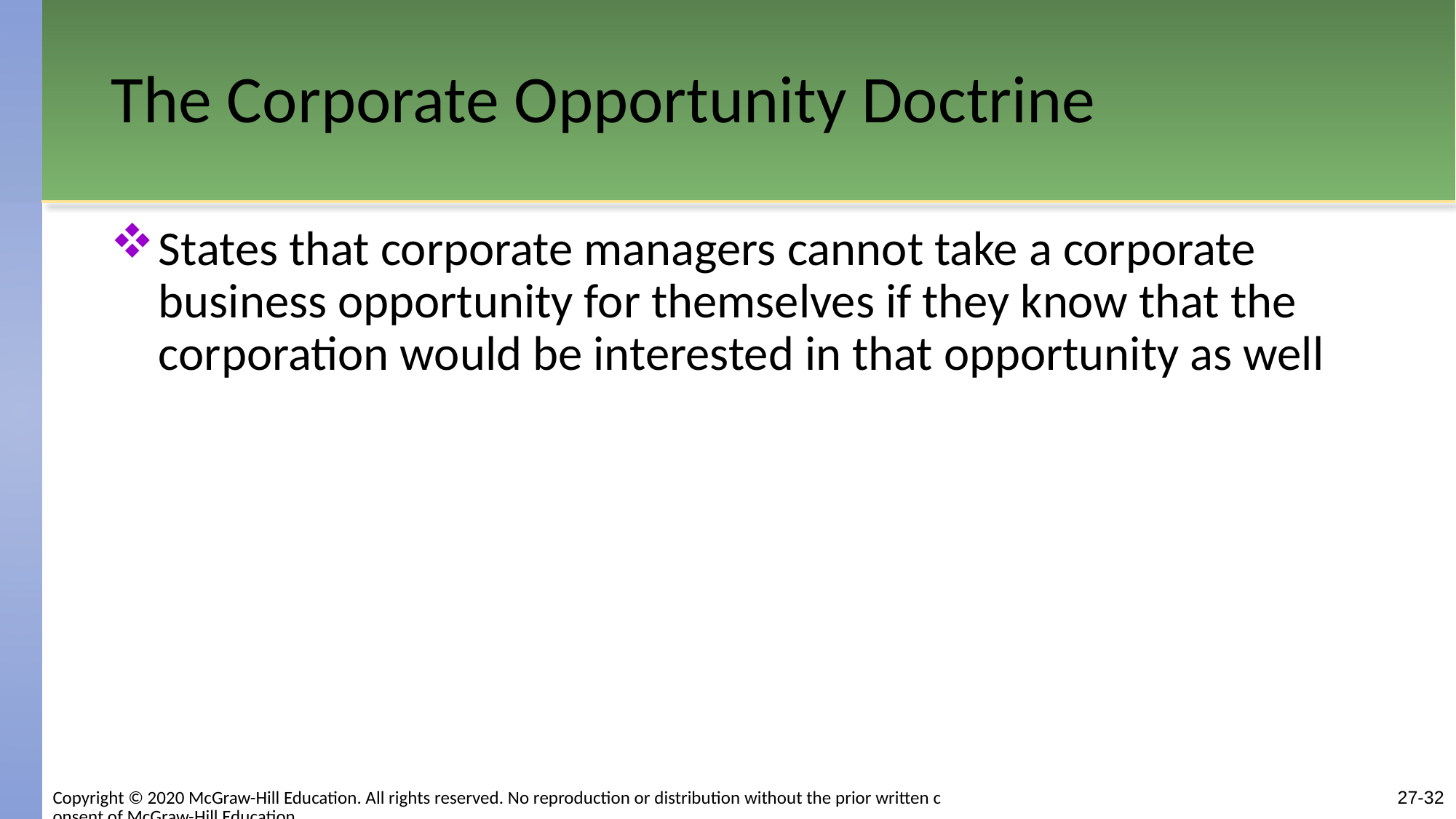

# The Corporate Opportunity Doctrine
States that corporate managers cannot take a corporate business opportunity for themselves if they know that the corporation would be interested in that opportunity as well

27-32
Copyright © 2020 McGraw-Hill Education. All rights reserved. No reproduction or distribution without the prior written consent of McGraw-Hill Education.